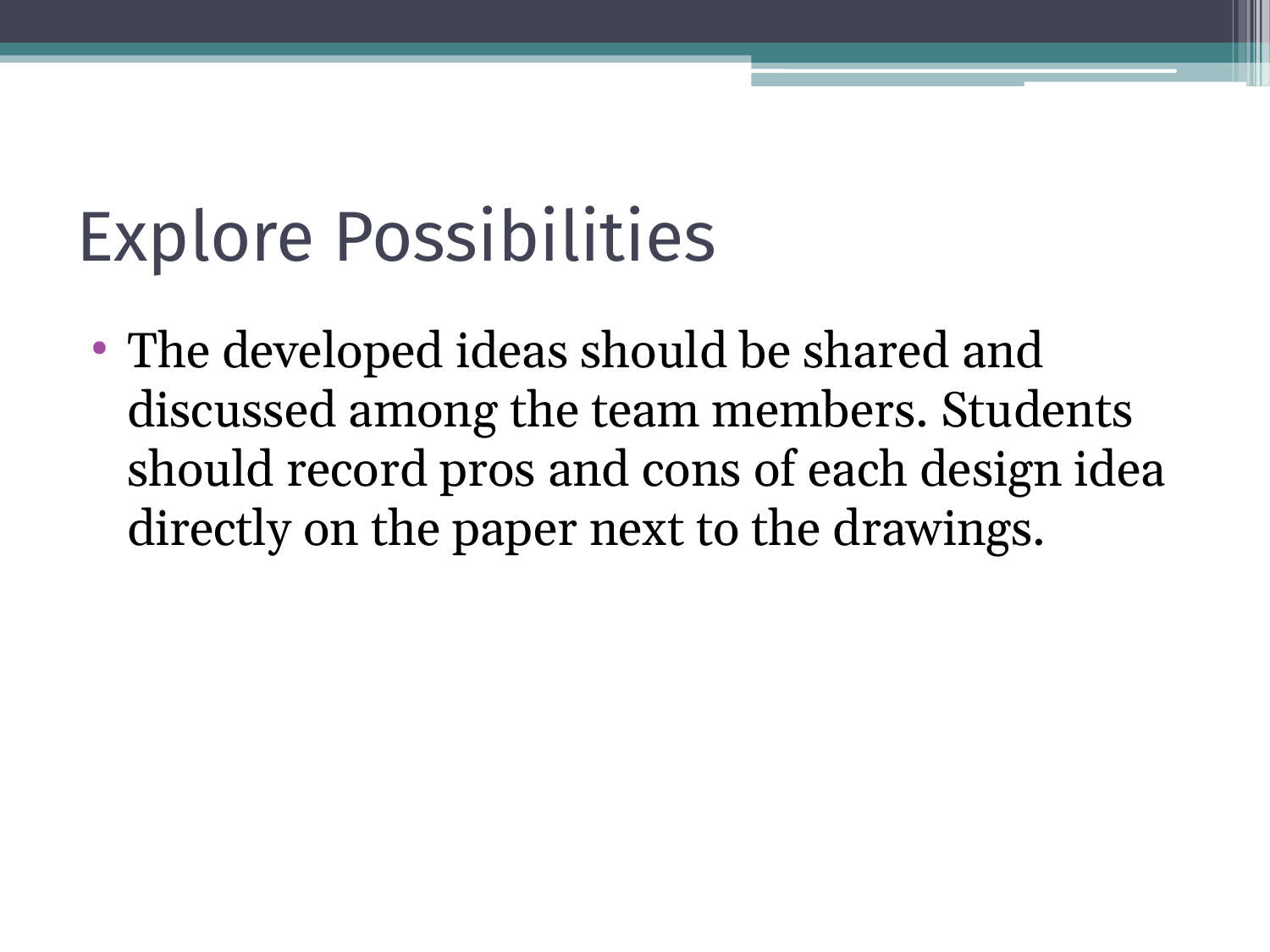

# Explore Possibilities
The developed ideas should be shared and discussed among the team members. Students should record pros and cons of each design idea directly on the paper next to the drawings.